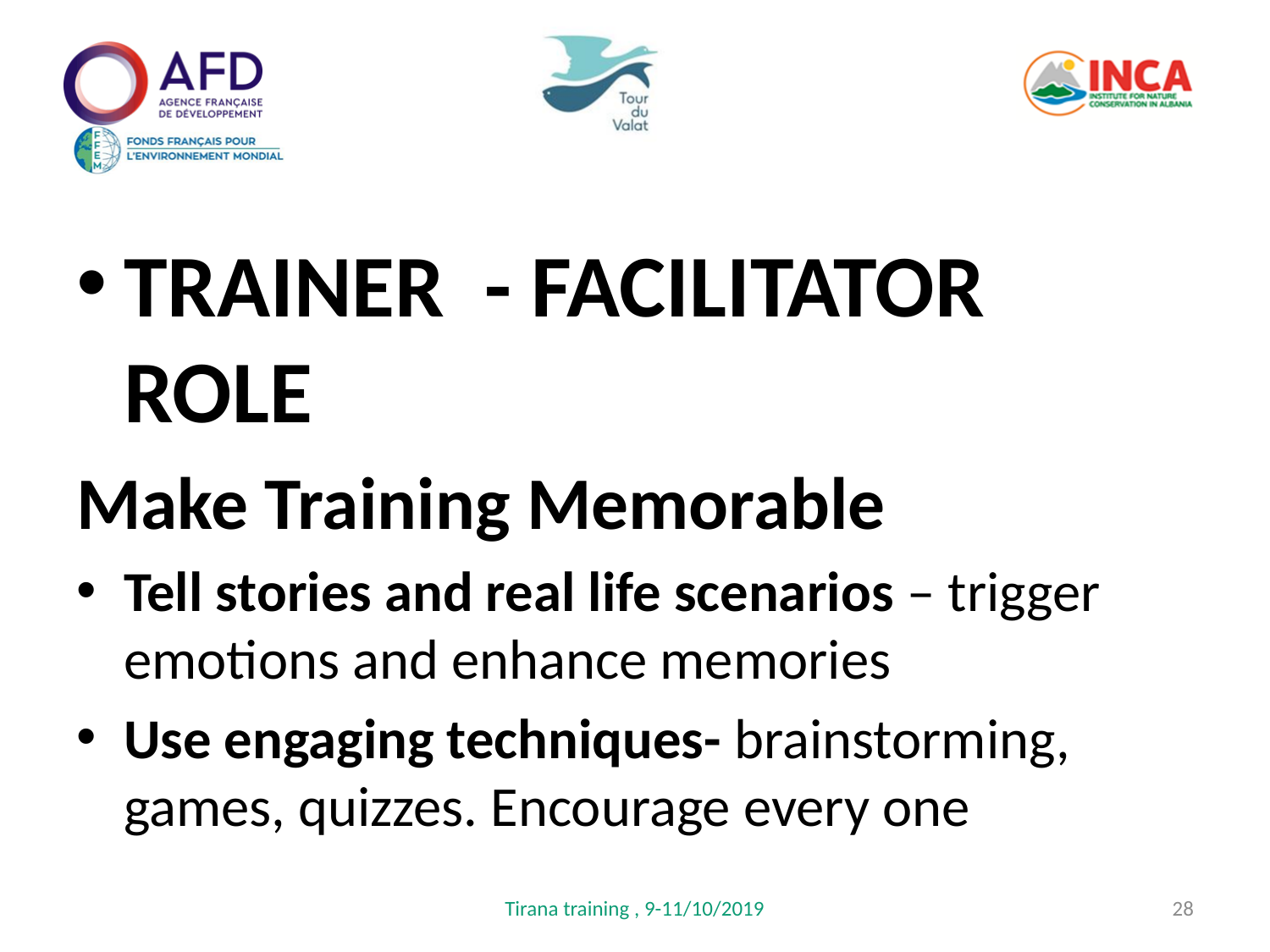

TRAINER  - FACILITATOR ROLE
Make Training Memorable
Tell stories and real life scenarios – trigger emotions and enhance memories
Use engaging techniques- brainstorming, games, quizzes. Encourage every one

Tirana training , 9-11/10/2019
28